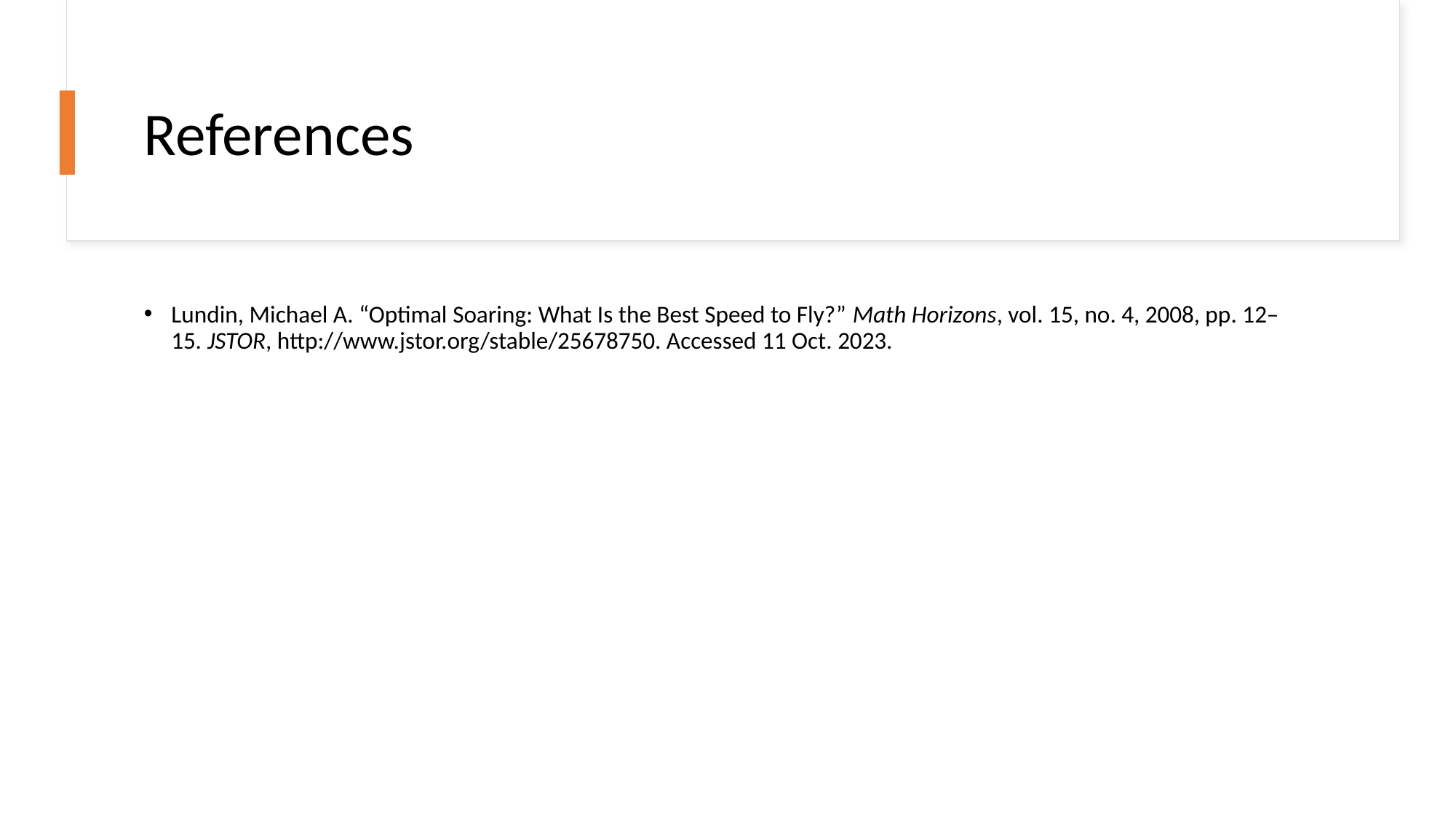

# References

Lundin, Michael A. “Optimal Soaring: What Is the Best Speed to Fly?” Math Horizons, vol. 15, no. 4, 2008, pp. 12–15. JSTOR, http://www.jstor.org/stable/25678750. Accessed 11 Oct. 2023.